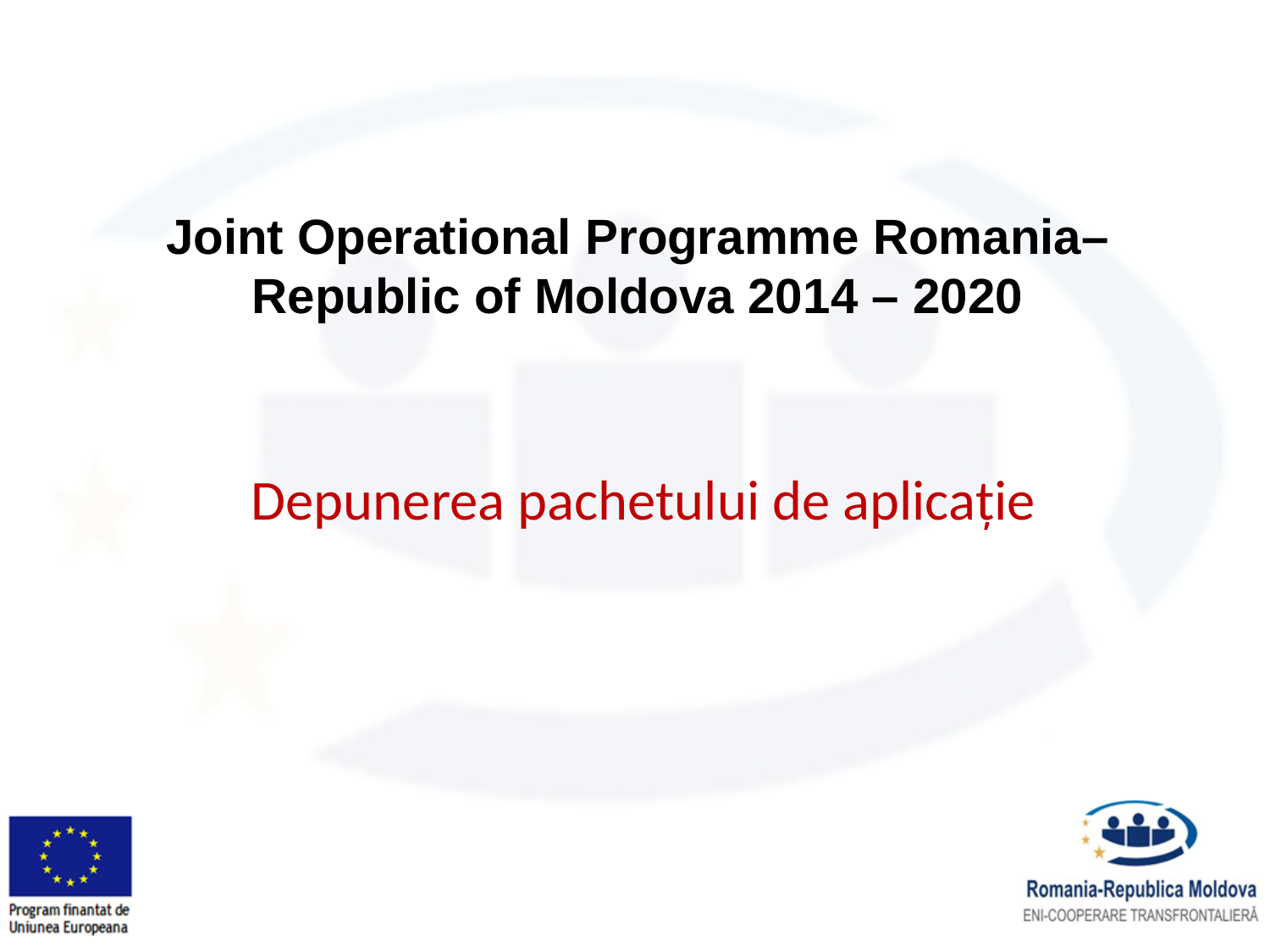

# Joint Operational Programme Romania–Republic of Moldova 2014 – 2020
Depunerea pachetului de aplicație